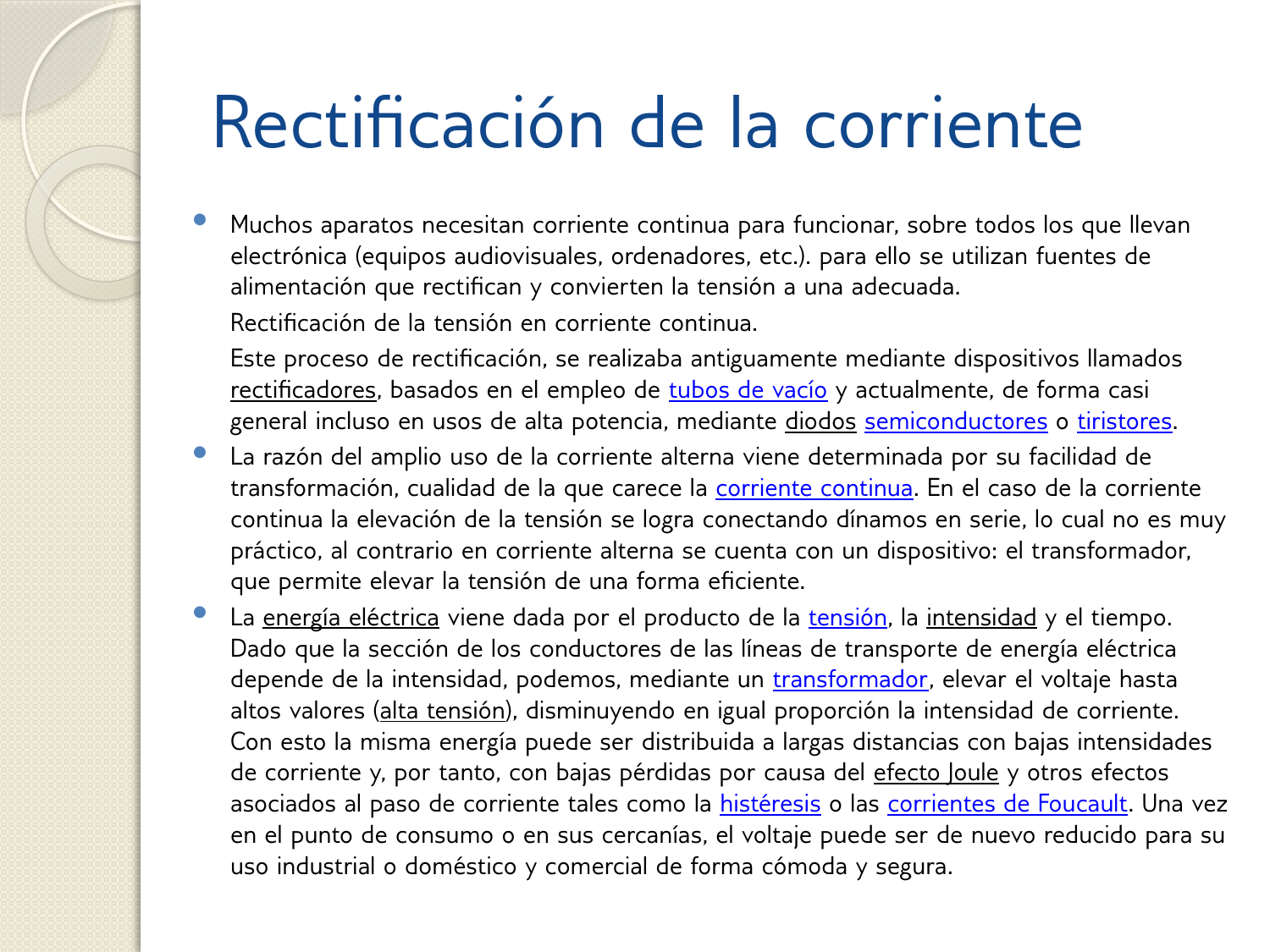

# Rectificación de la corriente
Muchos aparatos necesitan corriente continua para funcionar, sobre todos los que llevan electrónica (equipos audiovisuales, ordenadores, etc.). para ello se utilizan fuentes de alimentación que rectifican y convierten la tensión a una adecuada.
	Rectificación de la tensión en corriente continua.
	Este proceso de rectificación, se realizaba antiguamente mediante dispositivos llamados rectificadores, basados en el empleo de tubos de vacío y actualmente, de forma casi general incluso en usos de alta potencia, mediante diodos semiconductores o tiristores.
La razón del amplio uso de la corriente alterna viene determinada por su facilidad de transformación, cualidad de la que carece la corriente continua. En el caso de la corriente continua la elevación de la tensión se logra conectando dínamos en serie, lo cual no es muy práctico, al contrario en corriente alterna se cuenta con un dispositivo: el transformador, que permite elevar la tensión de una forma eficiente.
La energía eléctrica viene dada por el producto de la tensión, la intensidad y el tiempo. Dado que la sección de los conductores de las líneas de transporte de energía eléctrica depende de la intensidad, podemos, mediante un transformador, elevar el voltaje hasta altos valores (alta tensión), disminuyendo en igual proporción la intensidad de corriente. Con esto la misma energía puede ser distribuida a largas distancias con bajas intensidades de corriente y, por tanto, con bajas pérdidas por causa del efecto Joule y otros efectos asociados al paso de corriente tales como la histéresis o las corrientes de Foucault. Una vez en el punto de consumo o en sus cercanías, el voltaje puede ser de nuevo reducido para su uso industrial o doméstico y comercial de forma cómoda y segura.